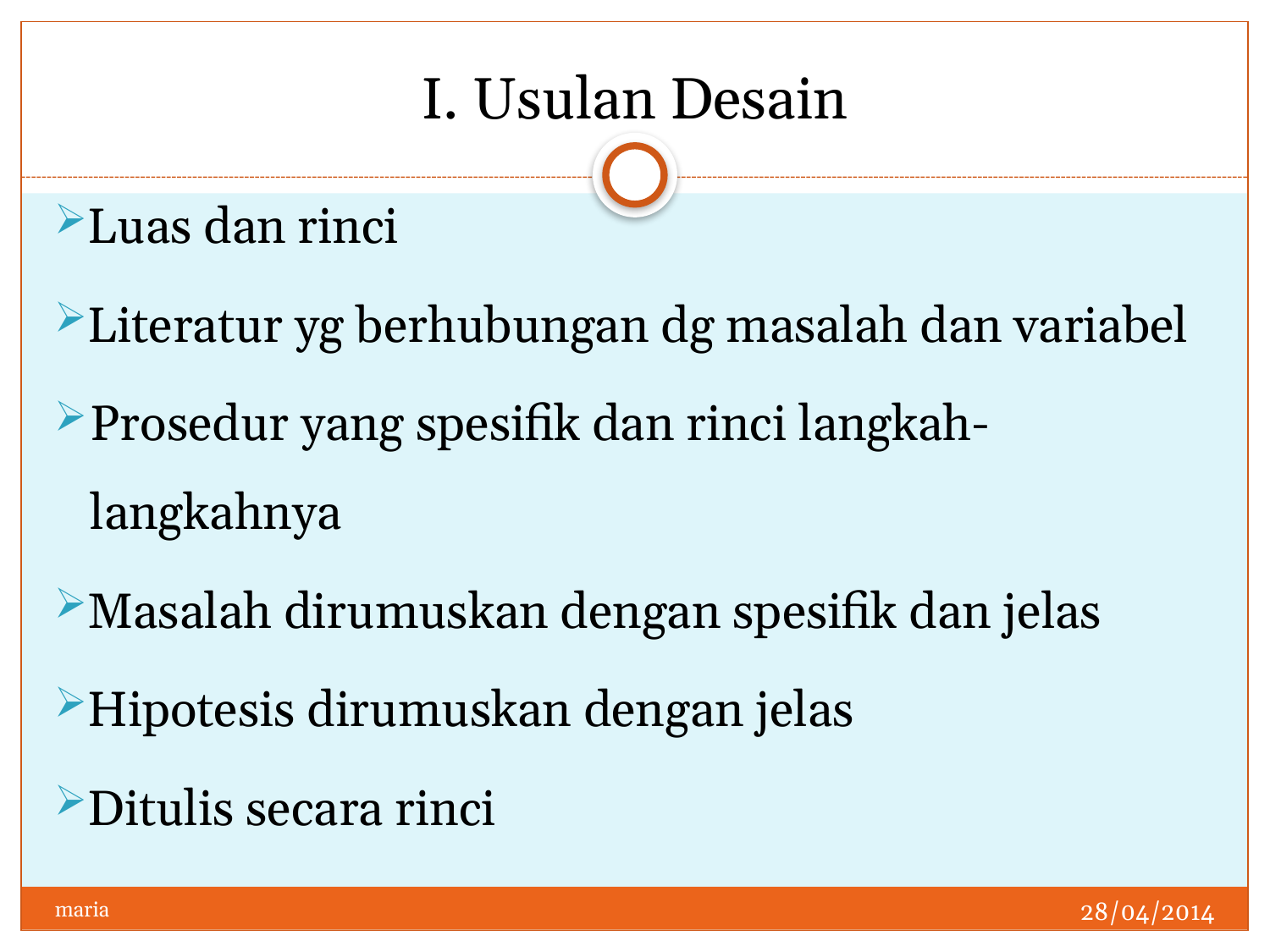

# I. Usulan Desain
Luas dan rinci
Literatur yg berhubungan dg masalah dan variabel
Prosedur yang spesifik dan rinci langkah-langkahnya
Masalah dirumuskan dengan spesifik dan jelas
Hipotesis dirumuskan dengan jelas
Ditulis secara rinci

28/04/2014
maria